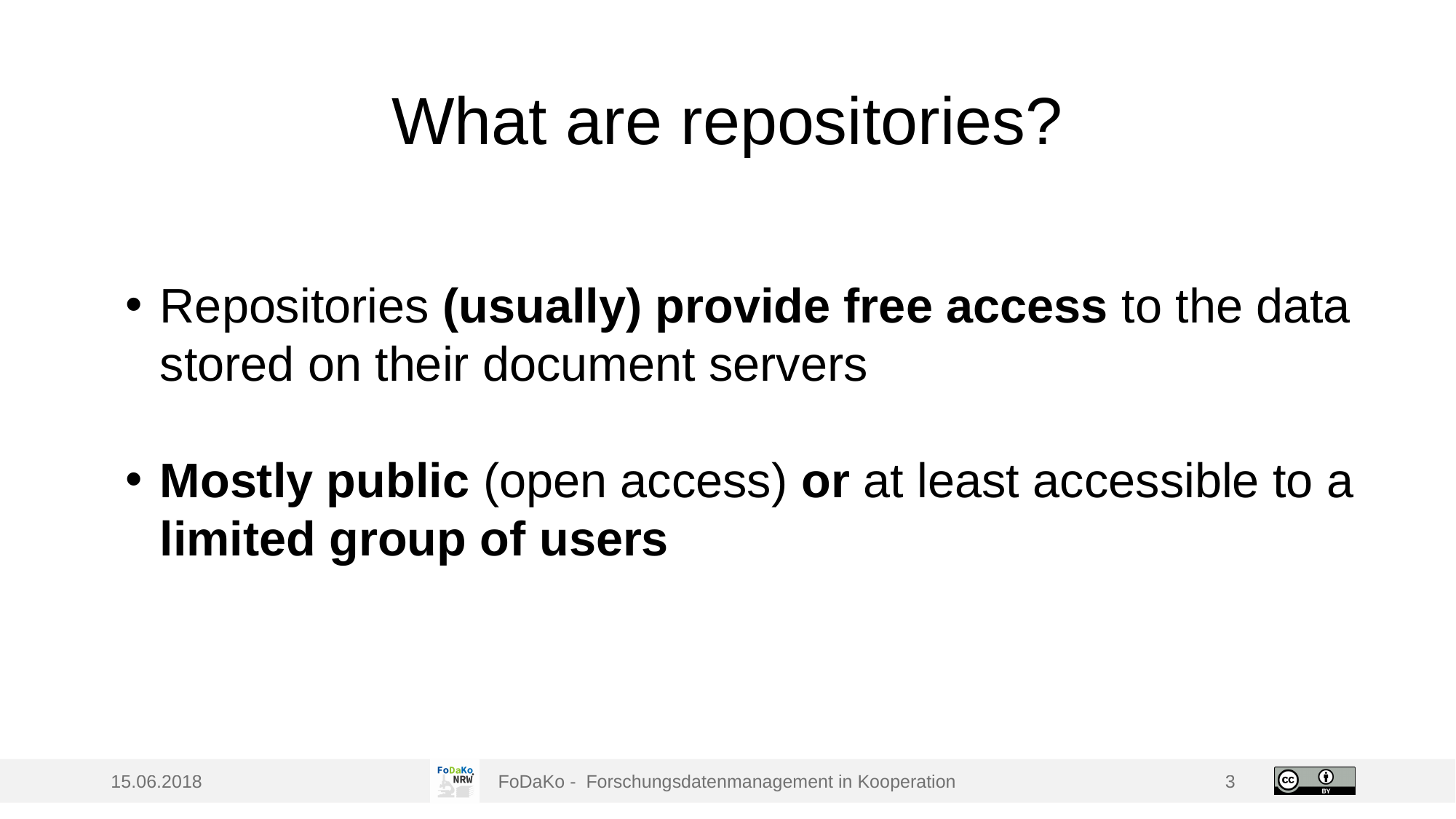

# What are repositories?
Repositories (usually) provide free access to the data stored on their document servers
Mostly public (open access) or at least accessible to a limited group of users

15.06.2018
FoDaKo -  Forschungsdatenmanagement in Kooperation
3